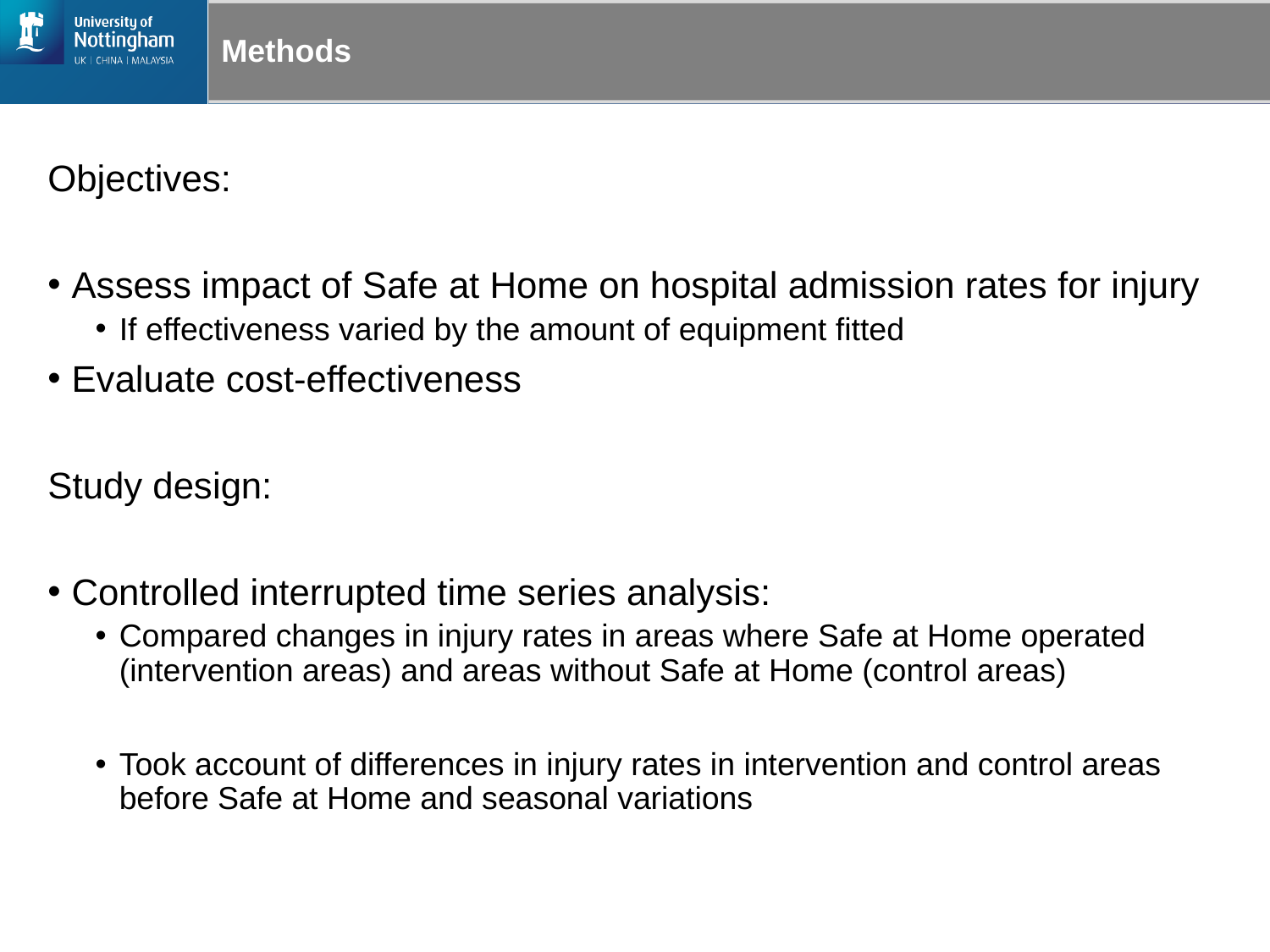

# Methods
Objectives:

Assess impact of Safe at Home on hospital admission rates for injury
If effectiveness varied by the amount of equipment fitted
Evaluate cost-effectiveness

Study design:

Controlled interrupted time series analysis:
Compared changes in injury rates in areas where Safe at Home operated (intervention areas) and areas without Safe at Home (control areas)

Took account of differences in injury rates in intervention and control areas before Safe at Home and seasonal variations